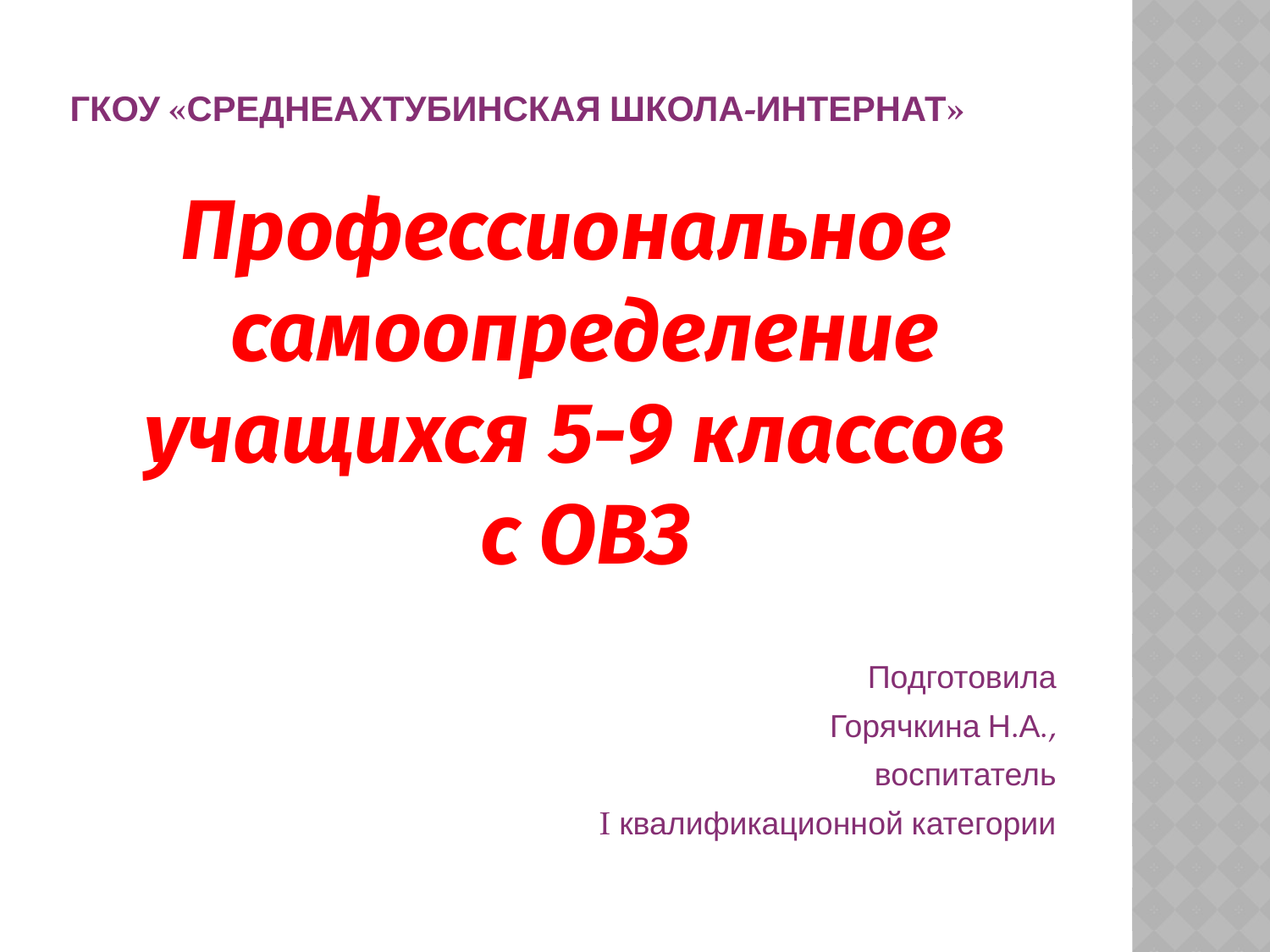

# Гкоу «Среднеахтубинская школа-интернат»
Профессиональное самоопределение учащихся 5-9 классов
с ОВЗ

Подготовила
Горячкина Н.А.,
воспитатель
I квалификационной категории